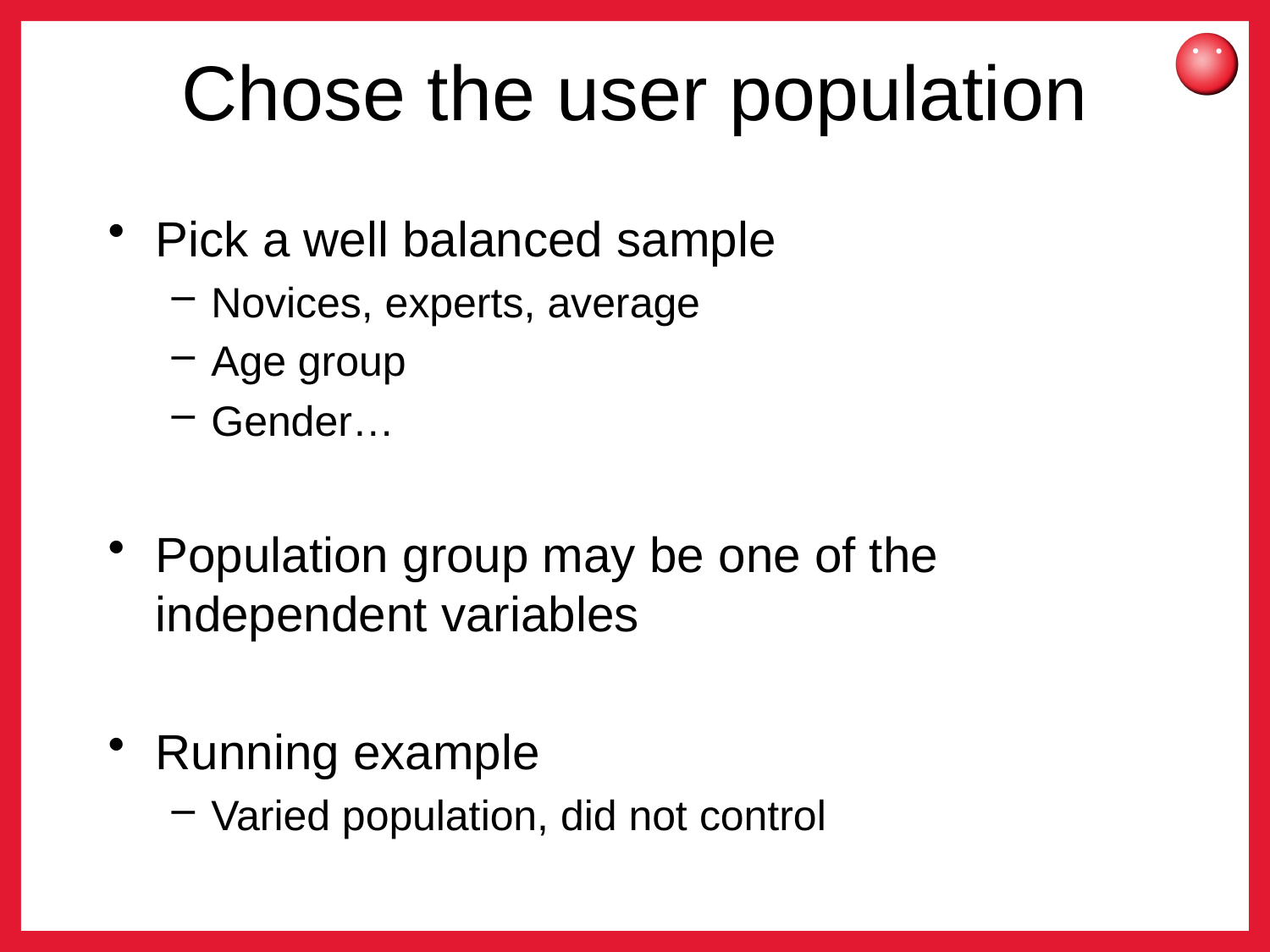

# Chose the user population
Pick a well balanced sample
Novices, experts, average
Age group
Gender…

Population group may be one of the independent variables

Running example
Varied population, did not control